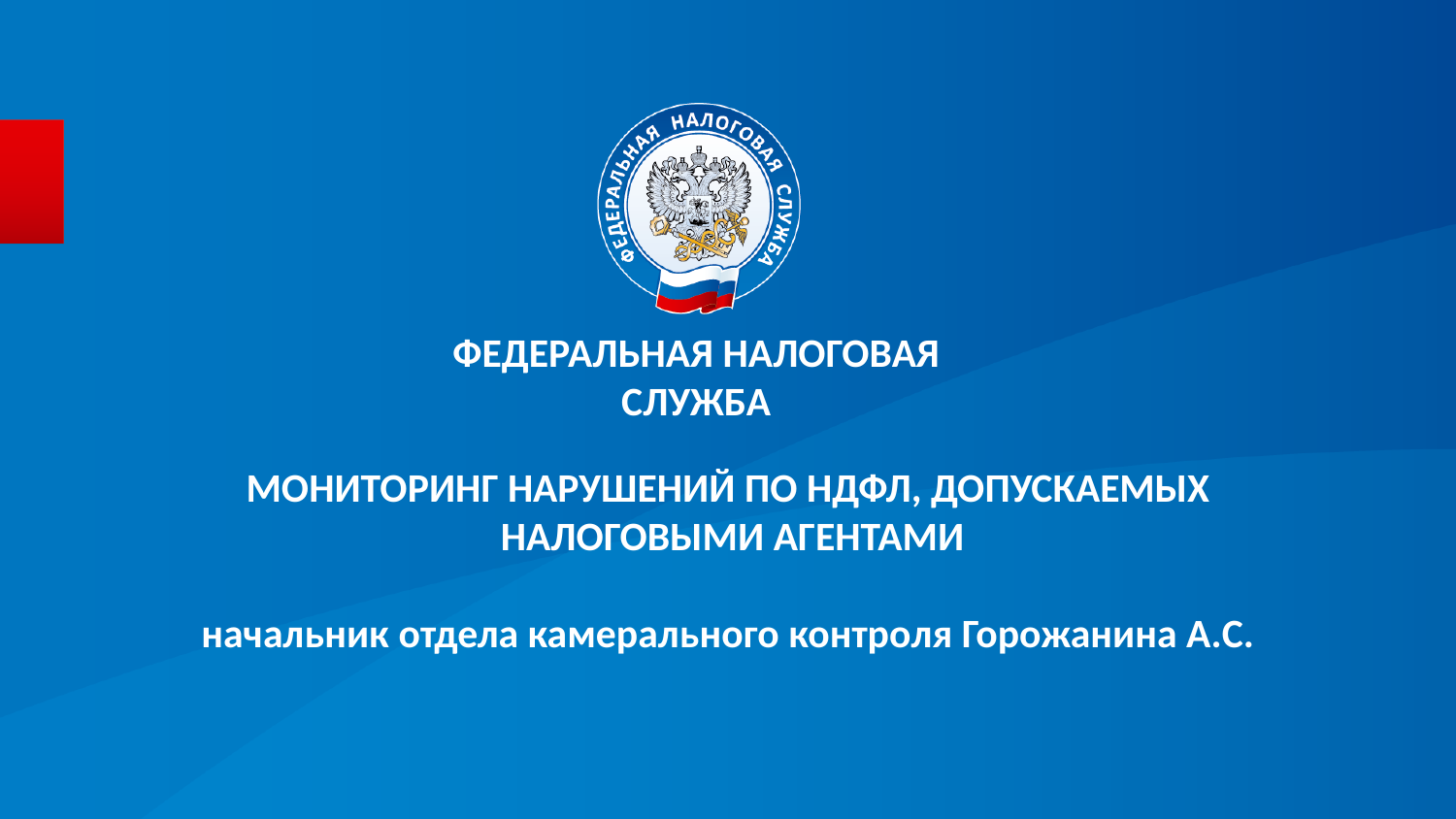

ФЕДЕРАЛЬНАЯ НАЛОГОВАЯ СЛУЖБА
# МОНИТОРИНГ НАРУШЕНИЙ ПО НДФЛ, ДОПУСКАЕМЫХ НАЛОГОВЫМИ АГЕНТАМИ начальник отдела камерального контроля Горожанина А.С.